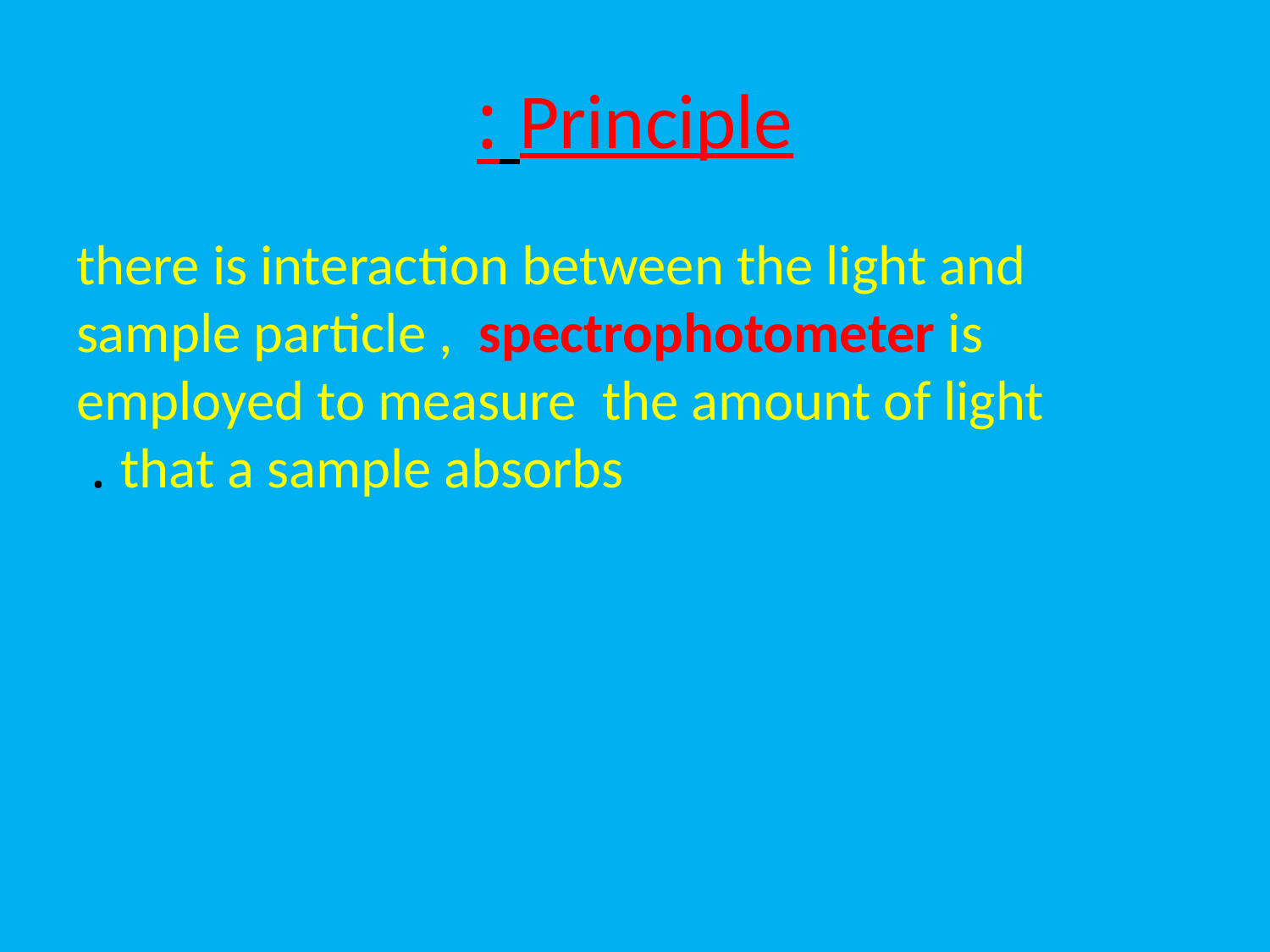

# Principle :
there is interaction between the light and sample particle ,  spectrophotometer is employed to measure  the amount of light that a sample absorbs .